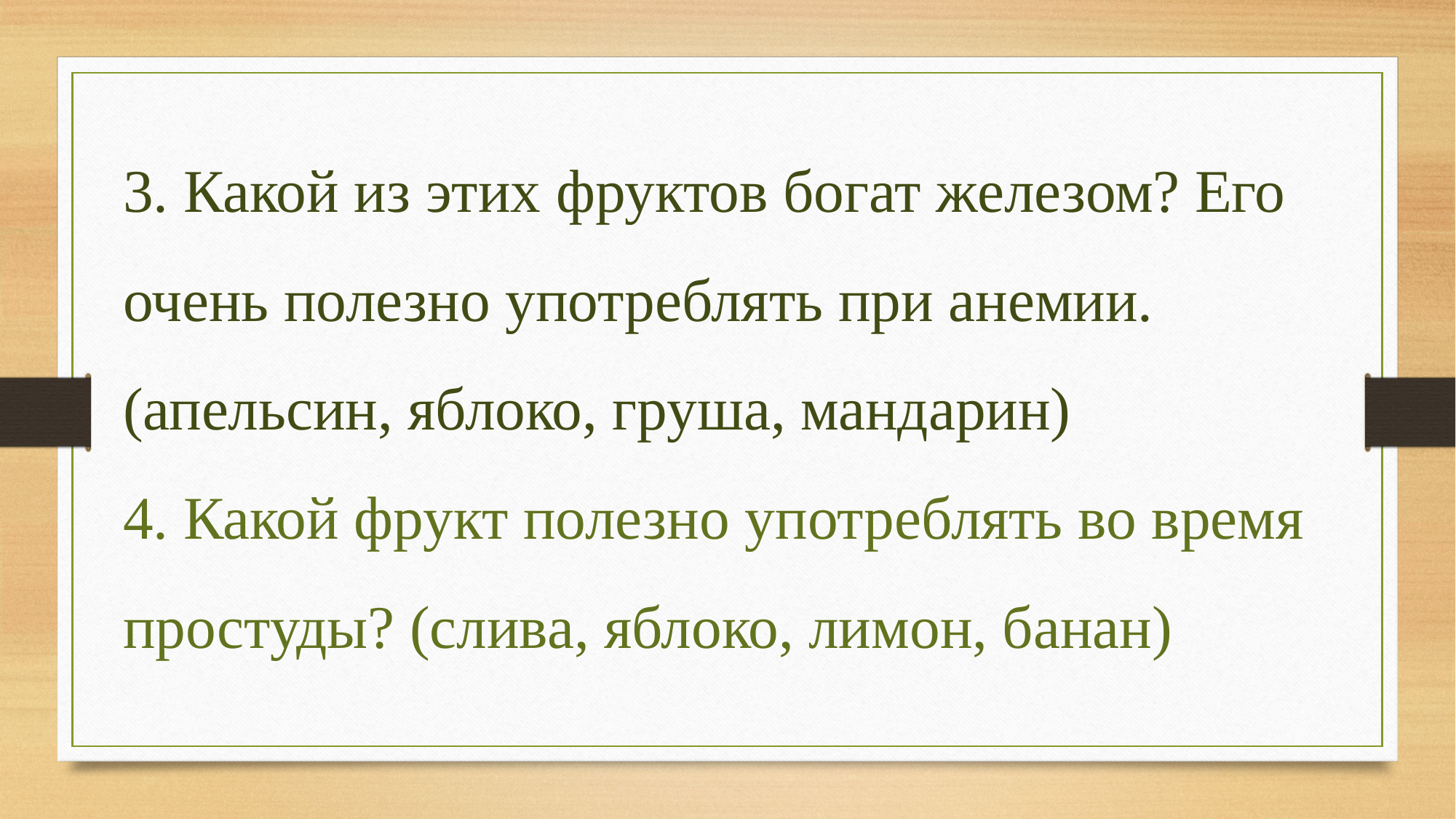

3. Какой из этих фруктов богат железом? Его очень полезно употреблять при анемии. (апельсин, яблоко, груша, мандарин)
4. Какой фрукт полезно употреблять во время простуды? (слива, яблоко, лимон, банан)